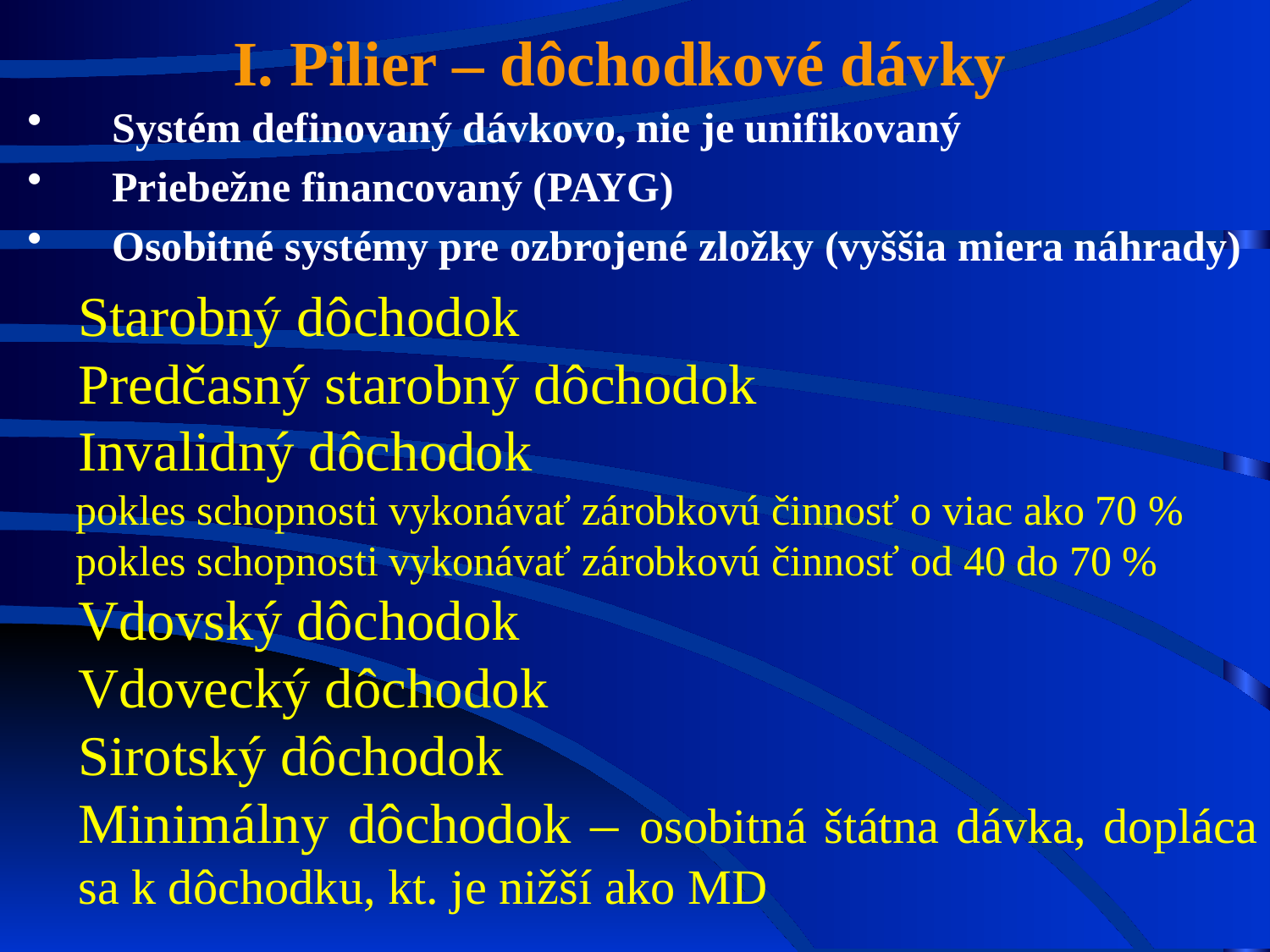

I. Pilier – dôchodkové dávky
Systém definovaný dávkovo, nie je unifikovaný
Priebežne financovaný (PAYG)
Osobitné systémy pre ozbrojené zložky (vyššia miera náhrady)
Starobný dôchodok
Predčasný starobný dôchodok
Invalidný dôchodok
pokles schopnosti vykonávať zárobkovú činnosť o viac ako 70 %
pokles schopnosti vykonávať zárobkovú činnosť od 40 do 70 %
Vdovský dôchodok
Vdovecký dôchodok
Sirotský dôchodok
Minimálny dôchodok – osobitná štátna dávka, dopláca sa k dôchodku, kt. je nižší ako MD